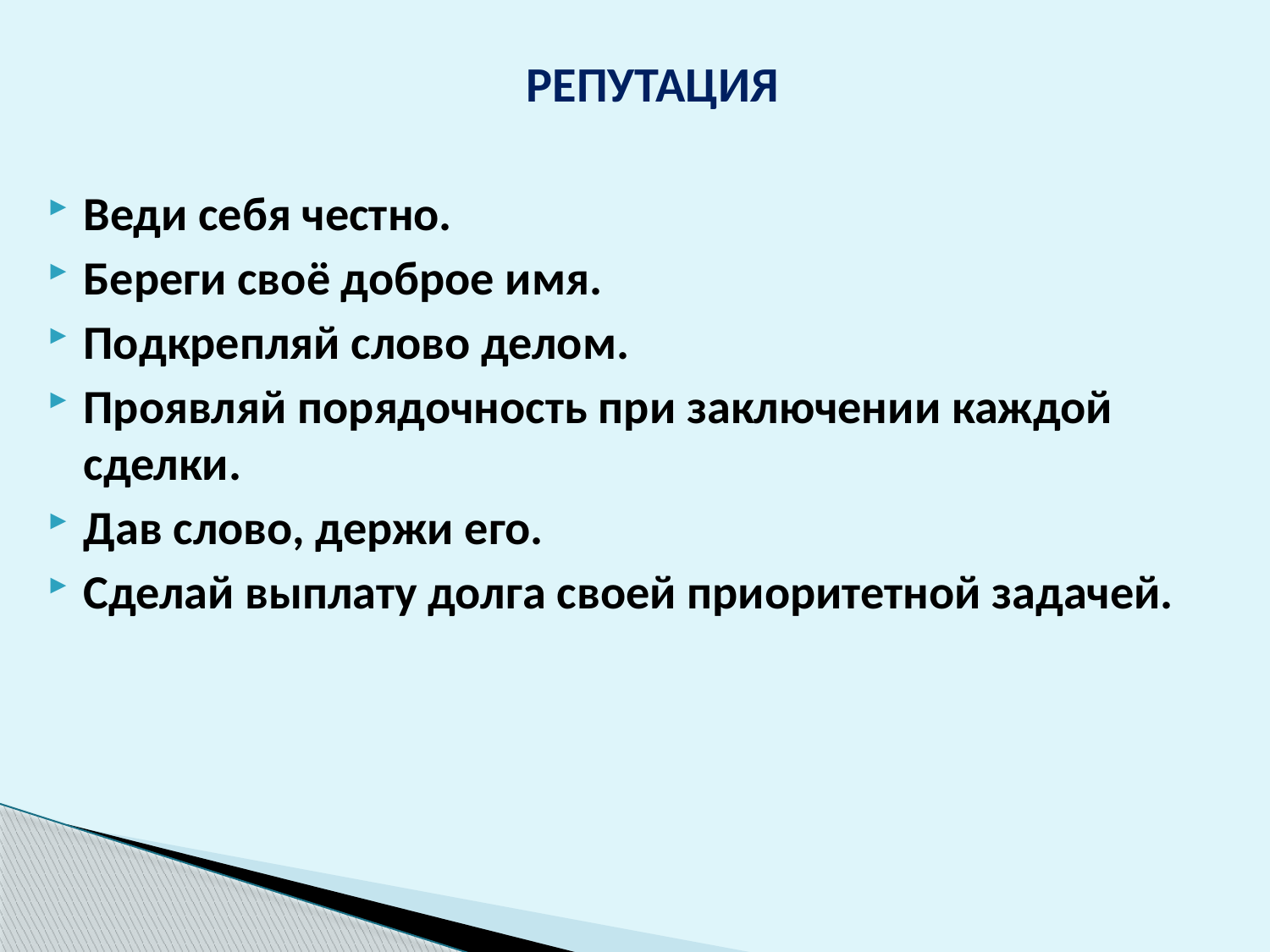

РЕПУТАЦИЯ

Веди себя честно.
Береги своё доброе имя.
Подкрепляй слово делом.
Проявляй порядочность при заключении каждой сделки.
Дав слово, держи его.
Сделай выплату долга своей приоритетной задачей.